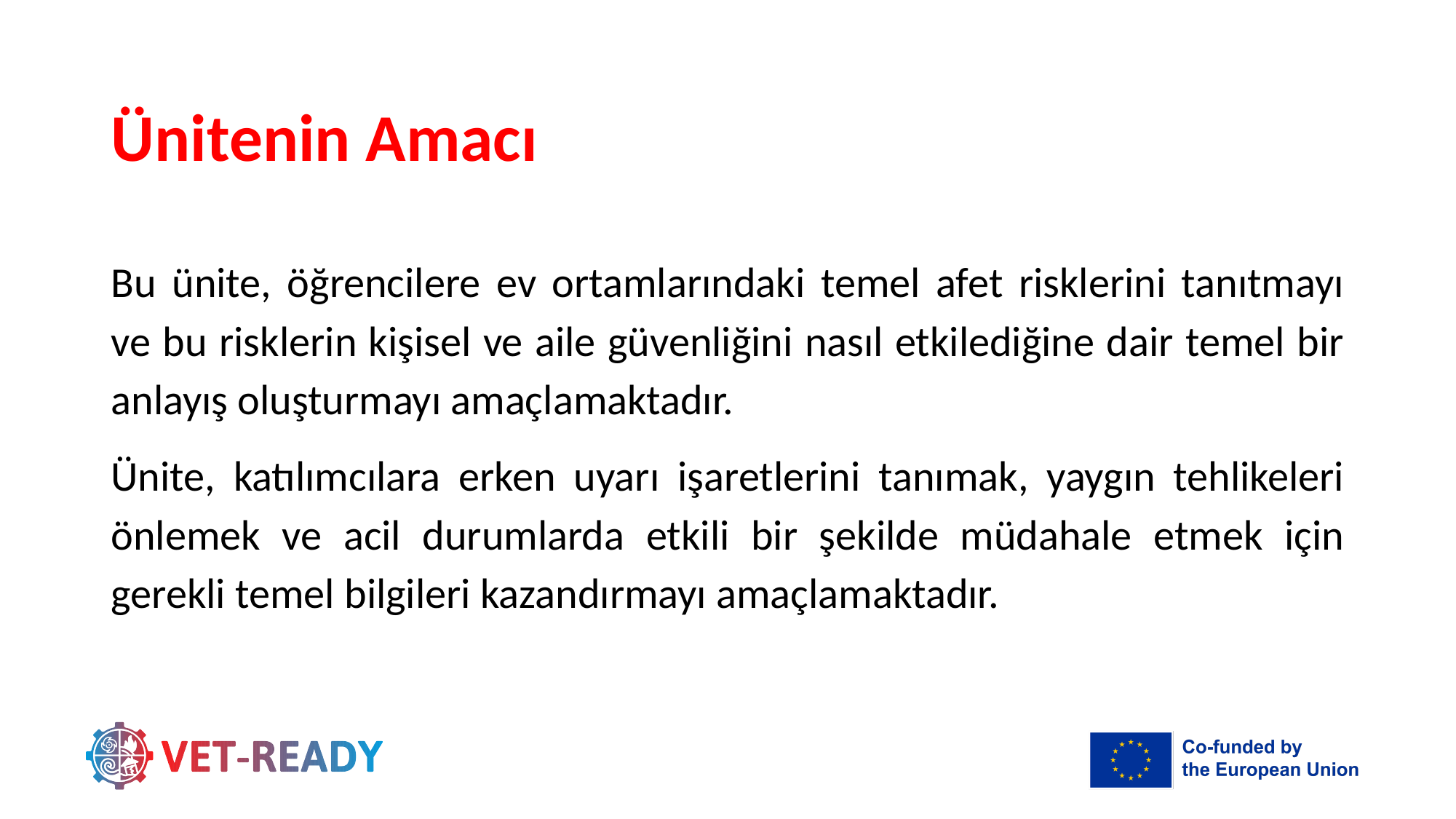

# Ünitenin Amacı
Bu ünite, öğrencilere ev ortamlarındaki temel afet risklerini tanıtmayı ve bu risklerin kişisel ve aile güvenliğini nasıl etkilediğine dair temel bir anlayış oluşturmayı amaçlamaktadır.
Ünite, katılımcılara erken uyarı işaretlerini tanımak, yaygın tehlikeleri önlemek ve acil durumlarda etkili bir şekilde müdahale etmek için gerekli temel bilgileri kazandırmayı amaçlamaktadır.